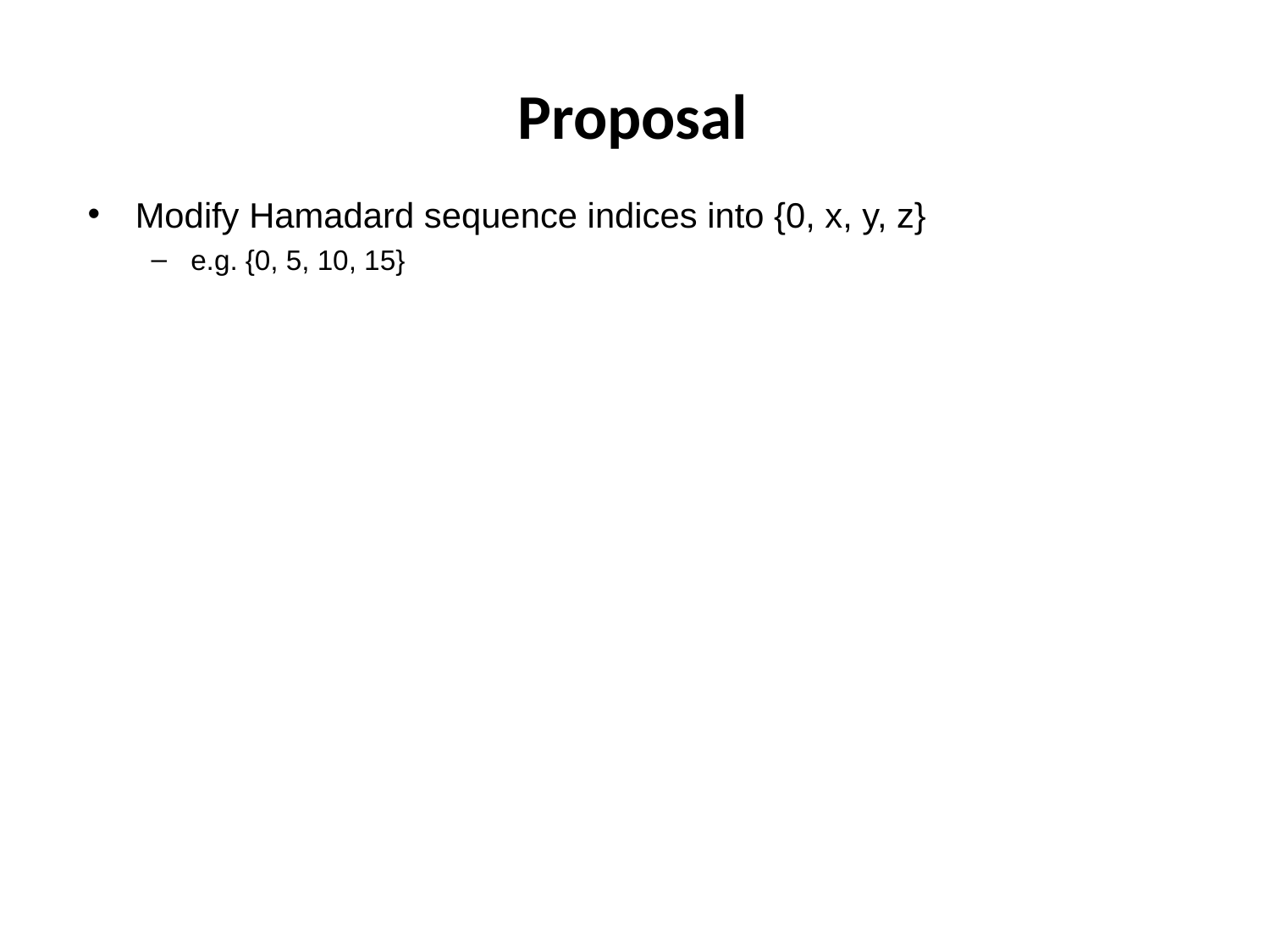

Proposal
Modify Hamadard sequence indices into {0, x, y, z}
e.g. {0, 5, 10, 15}